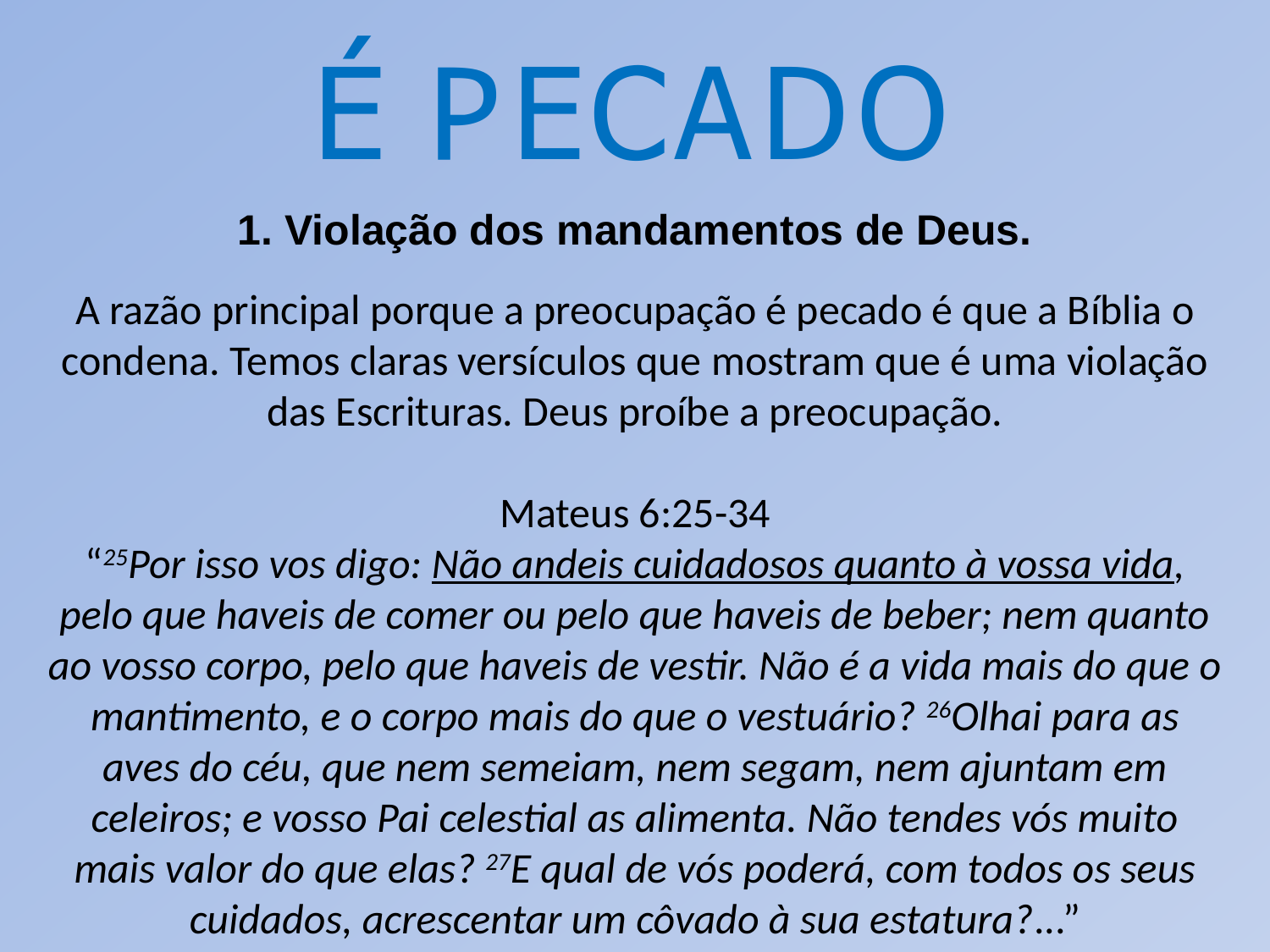

É PECADO

1. Violação dos mandamentos de Deus.

A razão principal porque a preocupação é pecado é que a Bíblia o condena. Temos claras versículos que mostram que é uma violação das Escrituras. Deus proíbe a preocupação.

Mateus 6:25-34
“25Por isso vos digo: Não andeis cuidadosos quanto à vossa vida, pelo que haveis de comer ou pelo que haveis de beber; nem quanto ao vosso corpo, pelo que haveis de vestir. Não é a vida mais do que o mantimento, e o corpo mais do que o vestuário? 26Olhai para as aves do céu, que nem semeiam, nem segam, nem ajuntam em celeiros; e vosso Pai celestial as alimenta. Não tendes vós muito mais valor do que elas? 27E qual de vós poderá, com todos os seus cuidados, acrescentar um côvado à sua estatura?...”